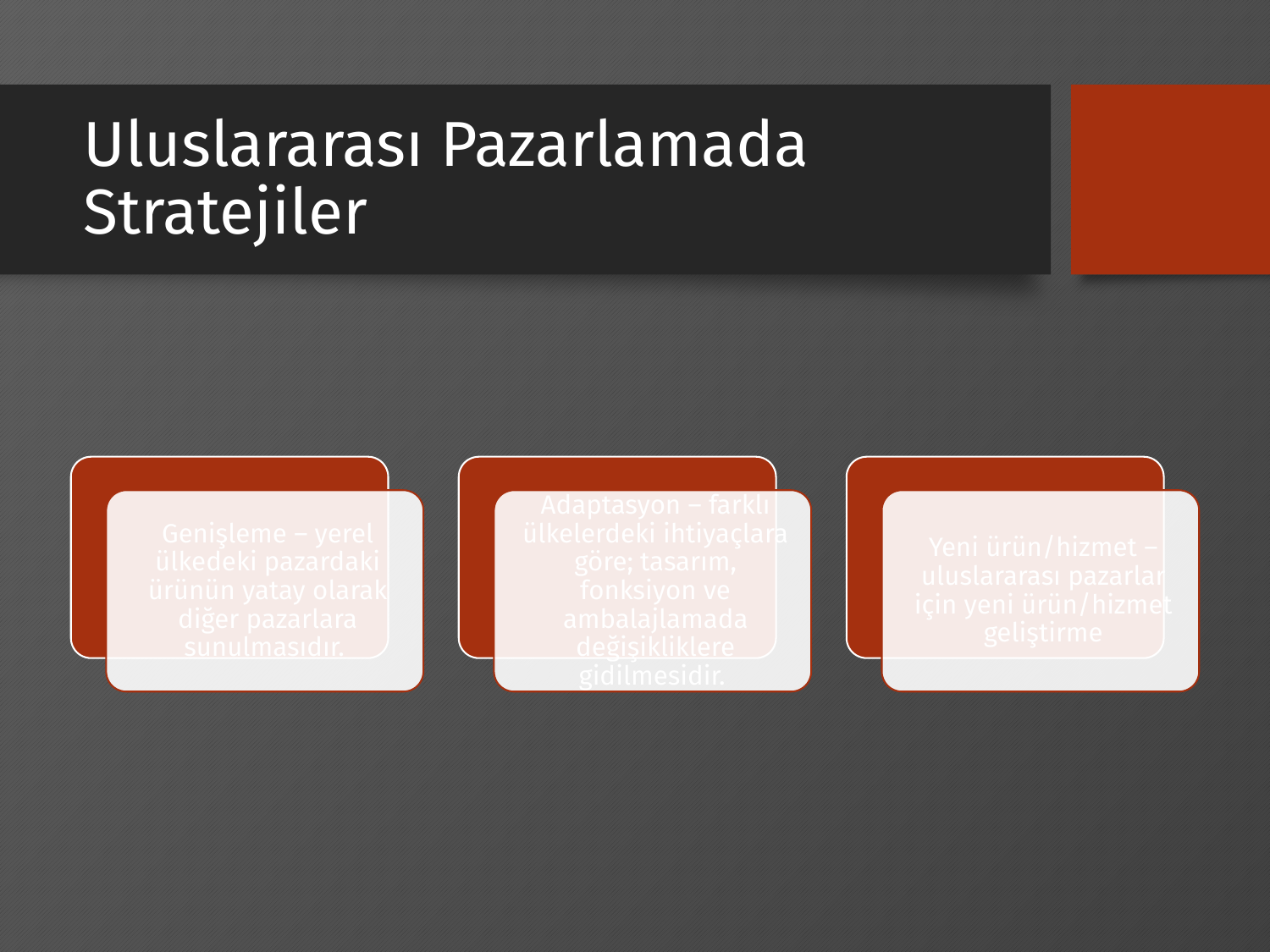

# Uluslararası Pazarlamada Stratejiler
Genişleme – yerel ülkedeki pazardaki ürünün yatay olarak diğer pazarlara sunulmasıdır.
Adaptasyon – farklı ülkelerdeki ihtiyaçlara göre; tasarım, fonksiyon ve ambalajlamada değişikliklere gidilmesidir.
Yeni ürün/hizmet – uluslararası pazarlar için yeni ürün/hizmet geliştirme